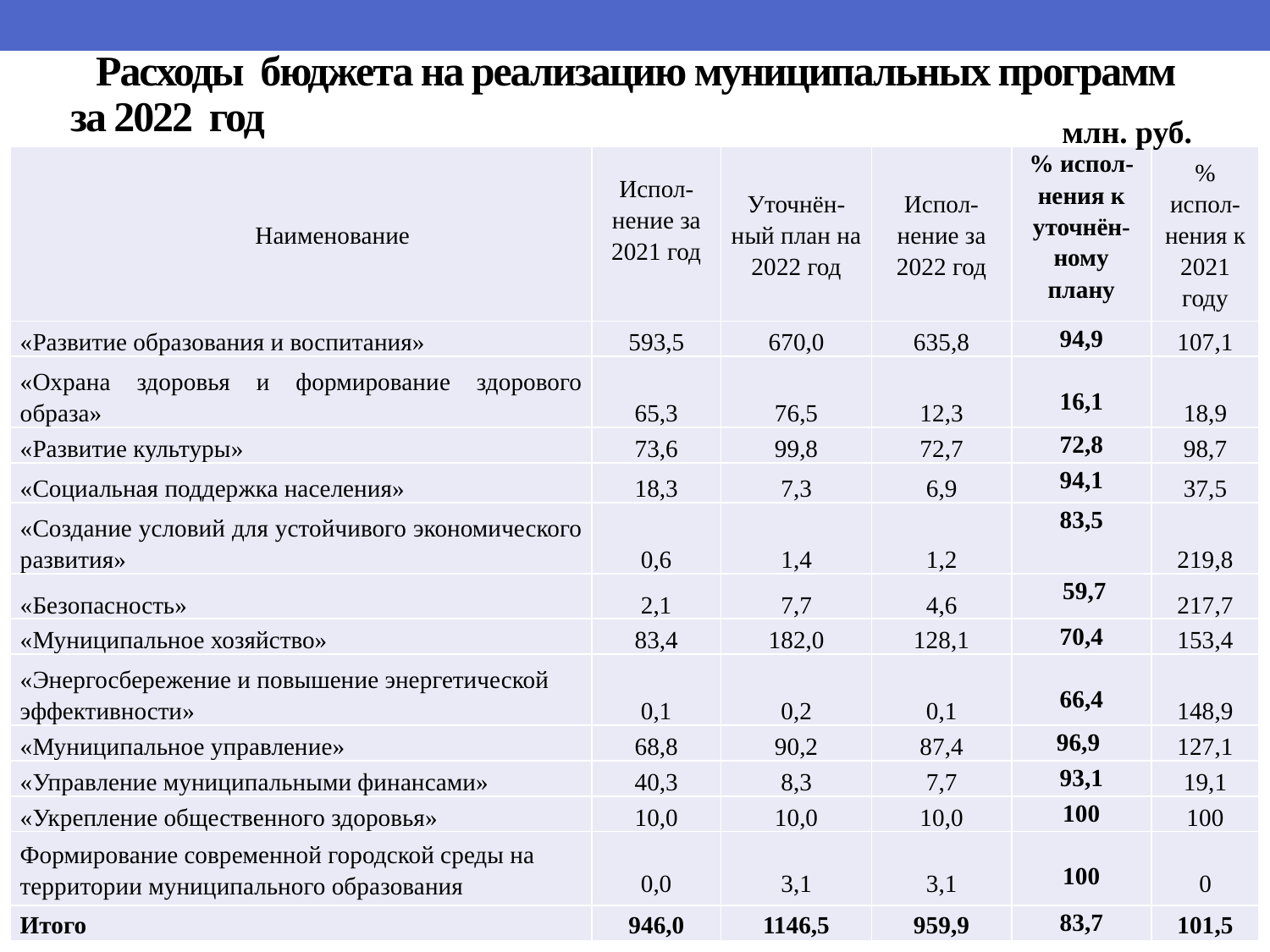

# Расходы  бюджета на реализацию муниципальных программ за 2022  год
млн. руб.
| Наименование | Испол-нение за 2021 год | Уточнён-ный план на 2022 год | Испол-нение за 2022 год | % испол-нения к уточнён-ному плану | % испол-нения к 2021 году |
| --- | --- | --- | --- | --- | --- |
| «Развитие образования и воспитания» | 593,5 | 670,0 | 635,8 | 94,9 | 107,1 |
| «Охрана здоровья и формирование здорового образа» | 65,3 | 76,5 | 12,3 | 16,1 | 18,9 |
| «Развитие культуры» | 73,6 | 99,8 | 72,7 | 72,8 | 98,7 |
| «Социальная поддержка населения» | 18,3 | 7,3 | 6,9 | 94,1 | 37,5 |
| «Создание условий для устойчивого экономического развития» | 0,6 | 1,4 | 1,2 | 83,5 | 219,8 |
| «Безопасность» | 2,1 | 7,7 | 4,6 | 59,7 | 217,7 |
| «Муниципальное хозяйство» | 83,4 | 182,0 | 128,1 | 70,4 | 153,4 |
| «Энергосбережение и повышение энергетической эффективности» | 0,1 | 0,2 | 0,1 | 66,4 | 148,9 |
| «Муниципальное управление» | 68,8 | 90,2 | 87,4 | 96,9 | 127,1 |
| «Управление муниципальными финансами» | 40,3 | 8,3 | 7,7 | 93,1 | 19,1 |
| «Укрепление общественного здоровья» | 10,0 | 10,0 | 10,0 | 100 | 100 |
| Формирование современной городской среды на территории муниципального образования | 0,0 | 3,1 | 3,1 | 100 | 0 |
| Итого | 946,0 | 1146,5 | 959,9 | 83,7 | 101,5 |